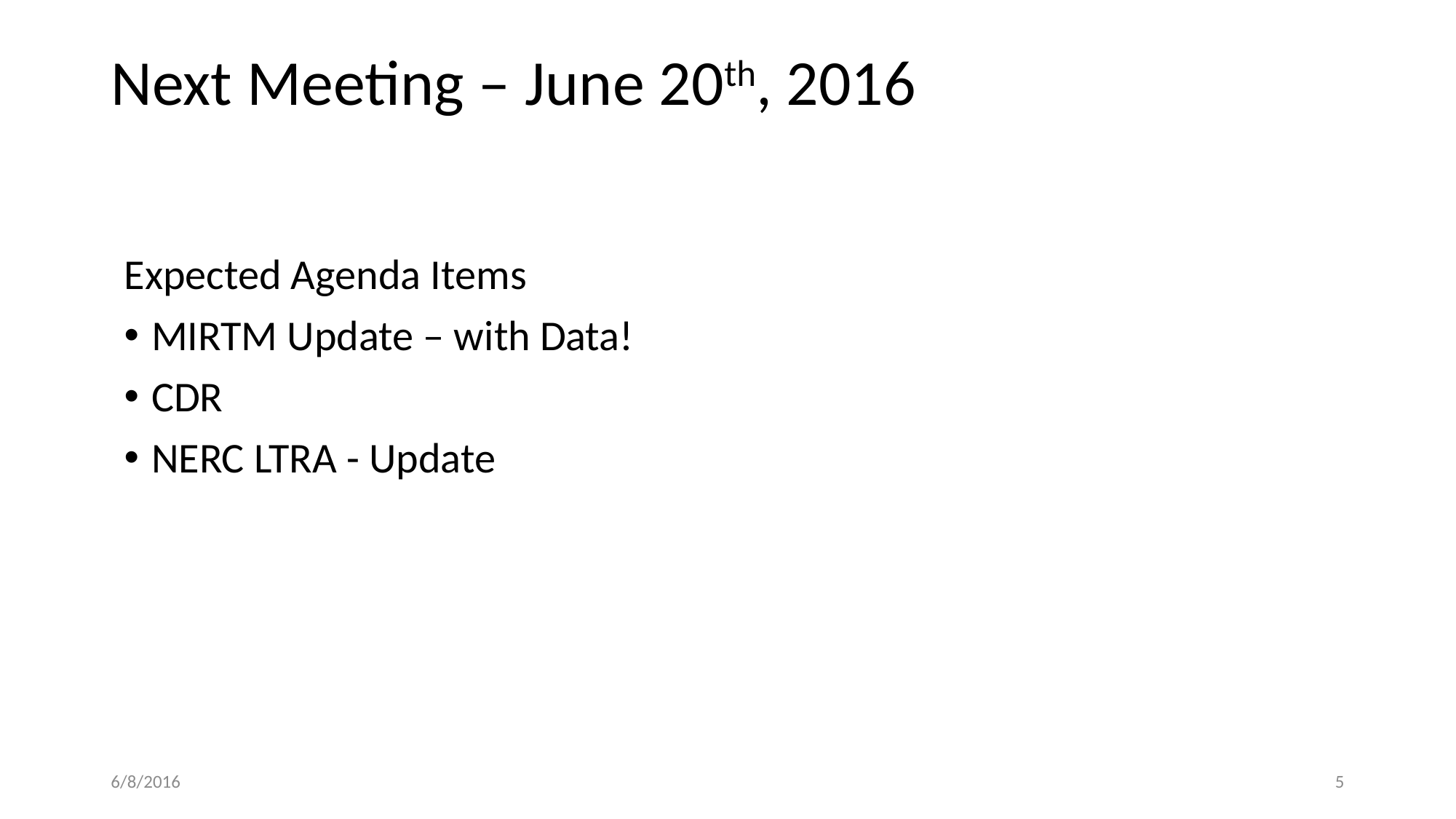

# Next Meeting – June 20th, 2016
Expected Agenda Items
MIRTM Update – with Data!
CDR
NERC LTRA - Update

6/8/2016
5